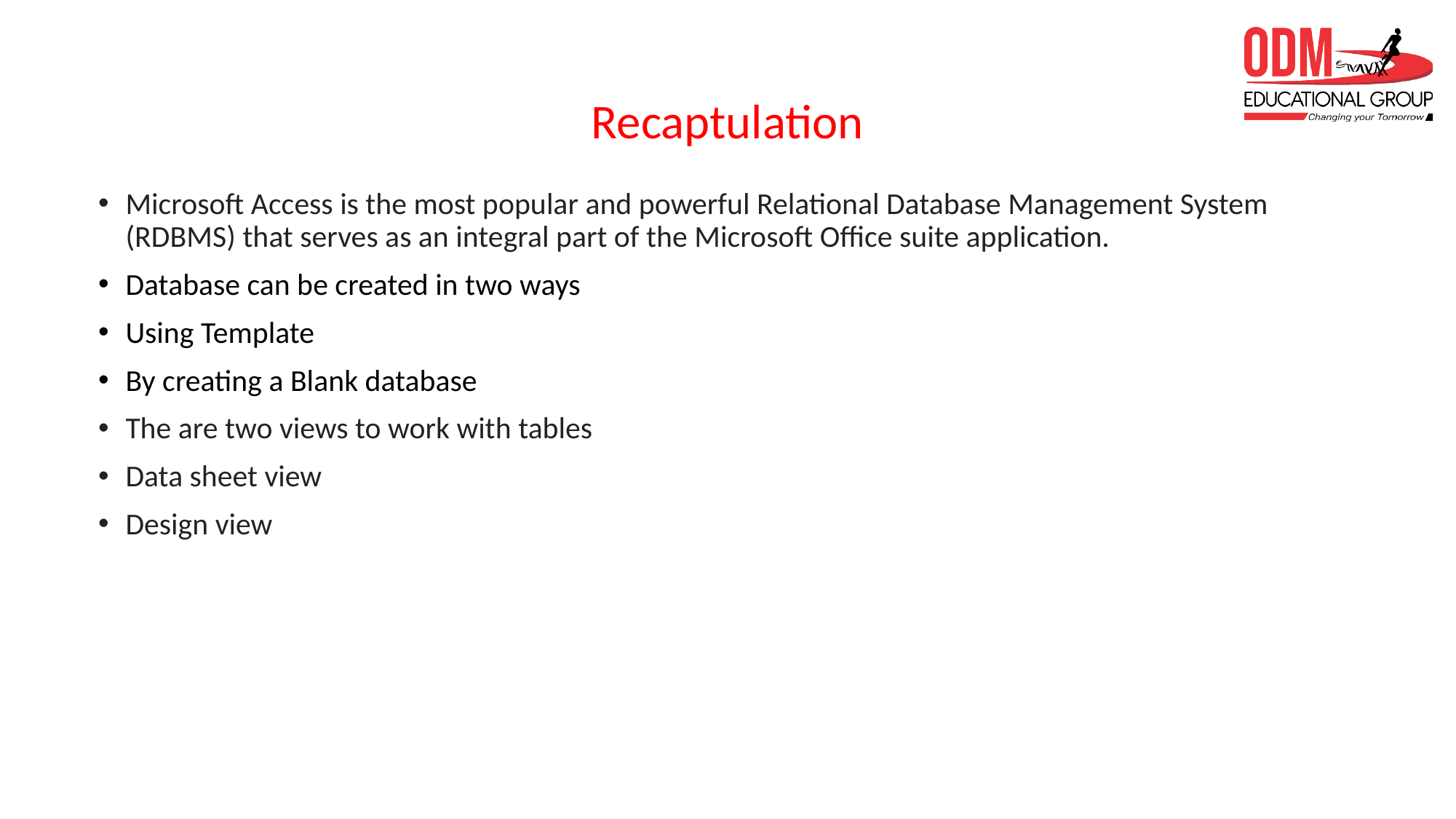

# Recaptulation
Microsoft Access is the most popular and powerful Relational Database Management System (RDBMS) that serves as an integral part of the Microsoft Office suite application.
Database can be created in two ways
Using Template
By creating a Blank database
The are two views to work with tables
Data sheet view
Design view